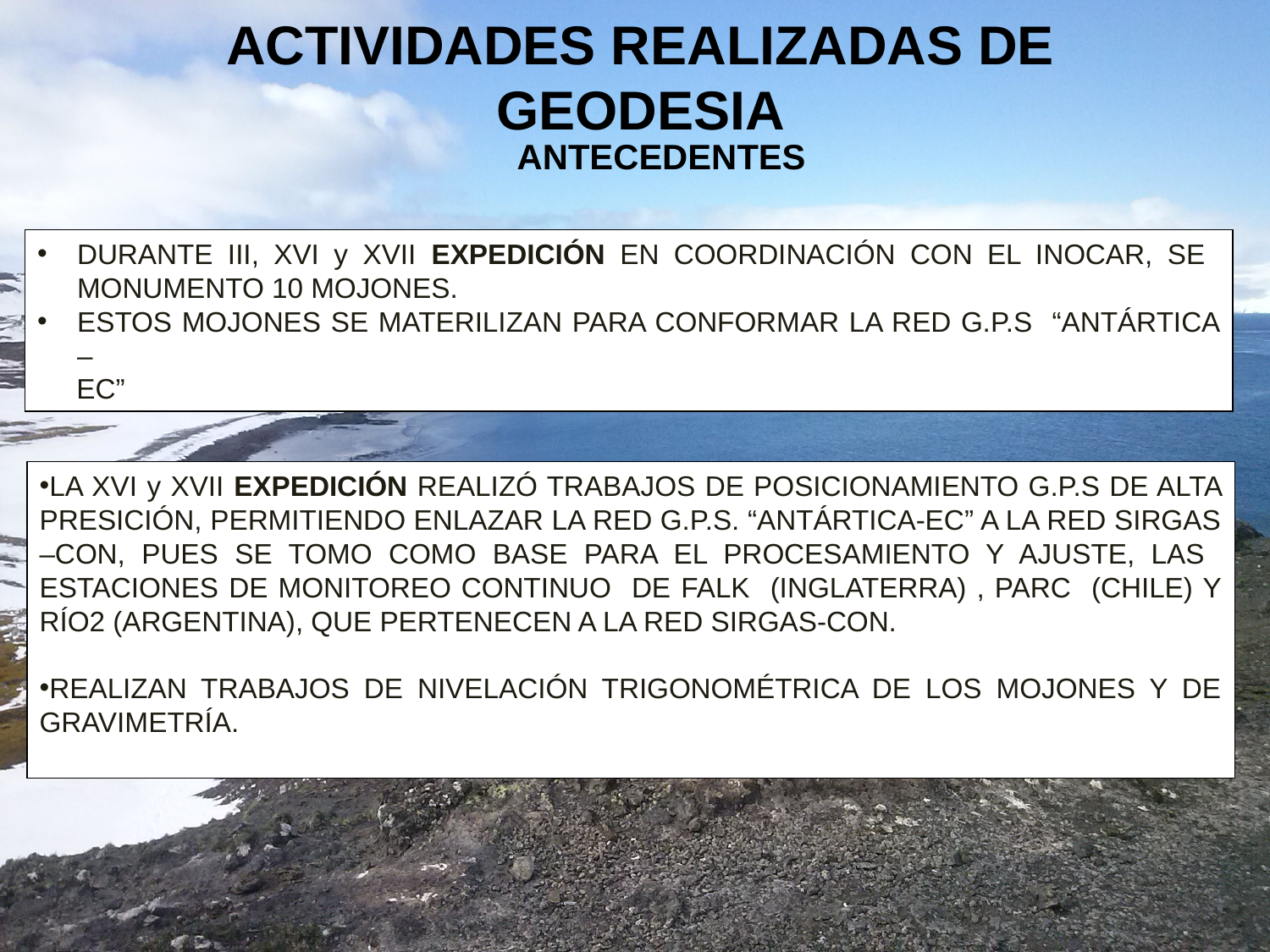

# ACTIVIDADES REALIZADAS DE GEODESIA
ANTECEDENTES
DURANTE III, XVI y XVII EXPEDICIÓN EN COORDINACIÓN CON EL INOCAR, SE  MONUMENTO 10 MOJONES.
ESTOS MOJONES SE MATERILIZAN PARA CONFORMAR LA RED G.P.S  “ANTÁRTICA –
     EC”
LA XVI y XVII EXPEDICIÓN REALIZÓ TRABAJOS DE POSICIONAMIENTO G.P.S DE ALTA PRESICIÓN, PERMITIENDO ENLAZAR LA RED G.P.S. “ANTÁRTICA-EC” A LA RED SIRGAS –CON, PUES SE TOMO COMO BASE PARA EL PROCESAMIENTO Y AJUSTE, LAS  ESTACIONES DE MONITOREO CONTINUO  DE FALK  (INGLATERRA) , PARC  (CHILE) Y RÍO2 (ARGENTINA), QUE PERTENECEN A LA RED SIRGAS-CON.

REALIZAN TRABAJOS DE NIVELACIÓN TRIGONOMÉTRICA DE LOS MOJONES Y DE GRAVIMETRÍA.